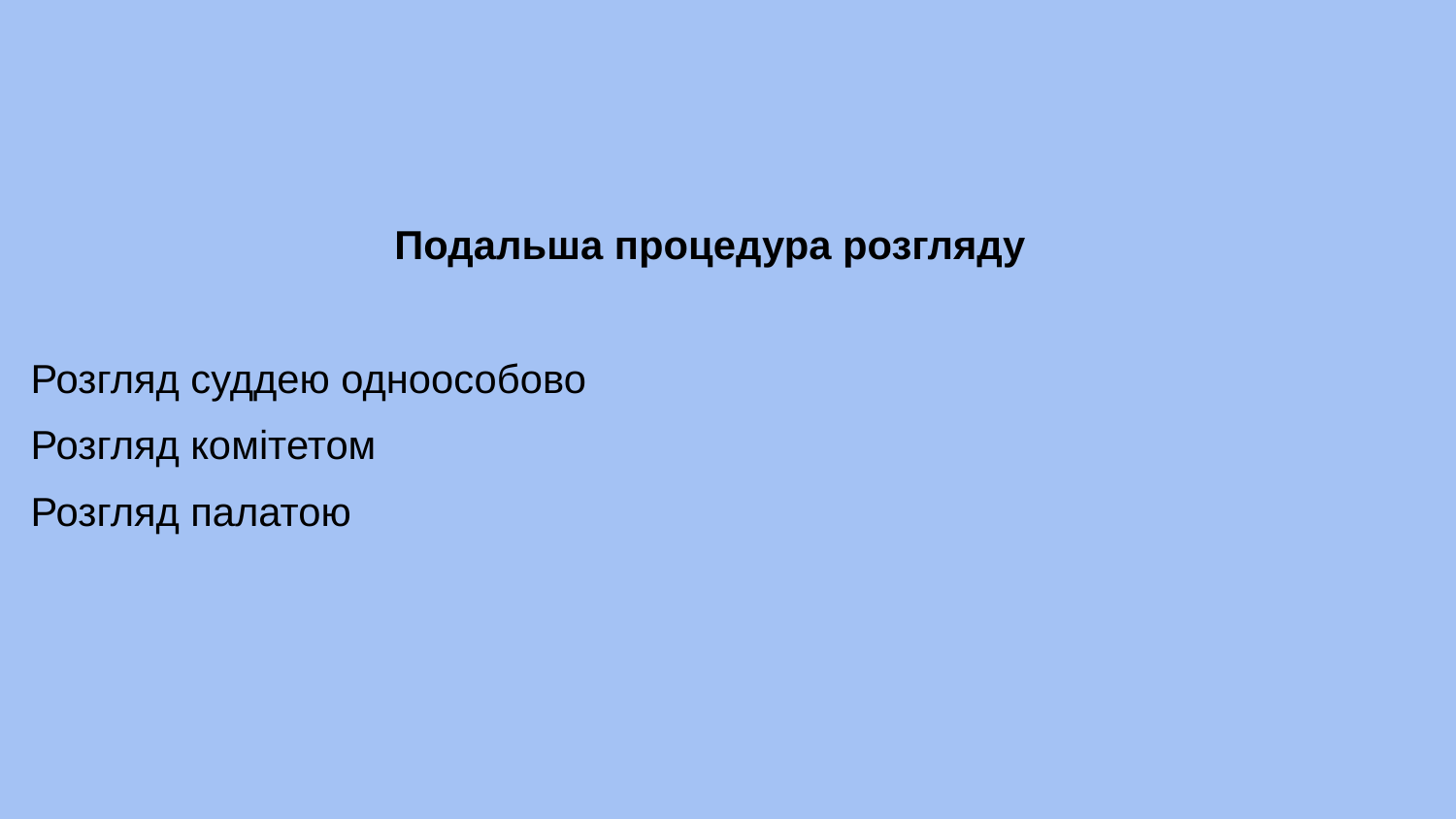

Подальша процедура розгляду

Розгляд суддею одноособово
Розгляд комітетом
Розгляд палатою